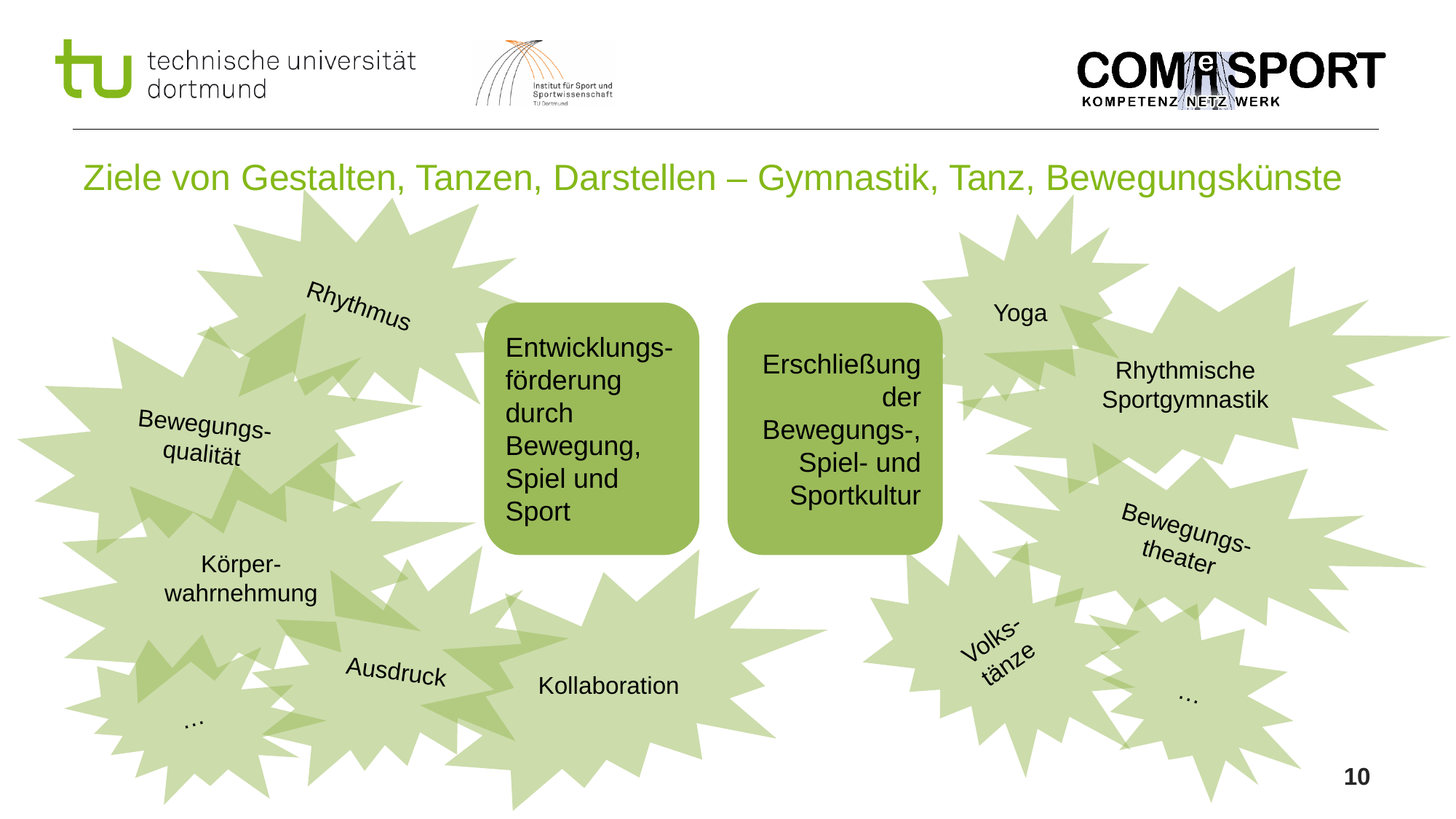

# Ziele von Gestalten, Tanzen, Darstellen – Gymnastik, Tanz, Bewegungskünste
Rhythmus
Yoga
Rhythmische Sportgymnastik
Entwicklungs-förderung durch Bewegung, Spiel und Sport
Erschließung der Bewegungs-, Spiel- und Sportkultur
Entwicklungs-förderung durch Bewegung, Spiel und Sport
Erschließung der Bewegungs-, Spiel- und Sportkultur
Bewegungs-qualität
Bewegungs-theater
Körper-wahrnehmung
Volks-tänze
Ausdruck
Kollaboration
…
…
10